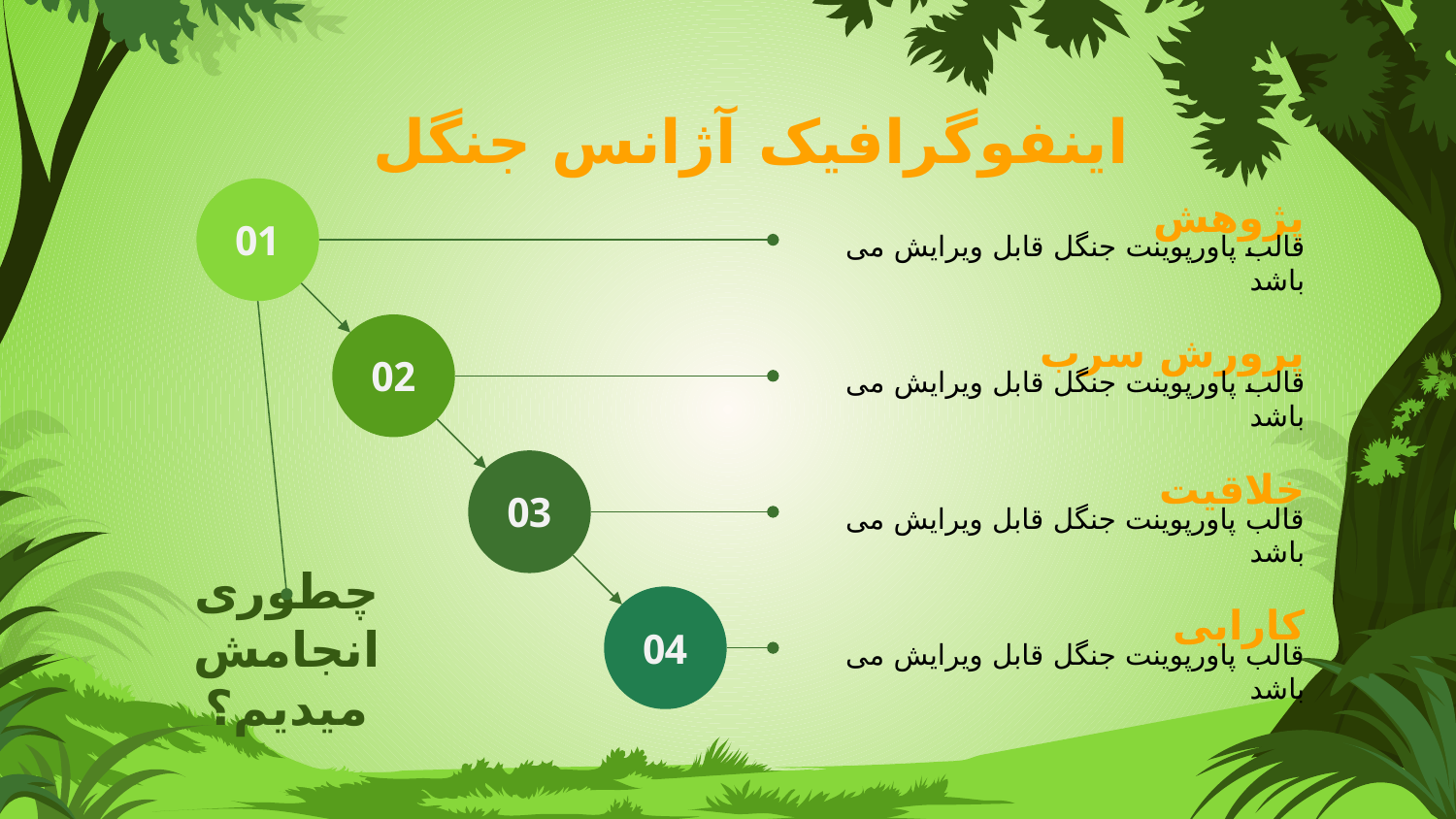

# اینفوگرافیک آژانس جنگل
01
پژوهش
قالب پاورپوینت جنگل قابل ویرایش می باشد

02
پرورش سرب
قالب پاورپوینت جنگل قابل ویرایش می باشد

03
خلاقیت
قالب پاورپوینت جنگل قابل ویرایش می باشد

04
کارایی
قالب پاورپوینت جنگل قابل ویرایش می باشد
چطوری انجامش میدیم؟